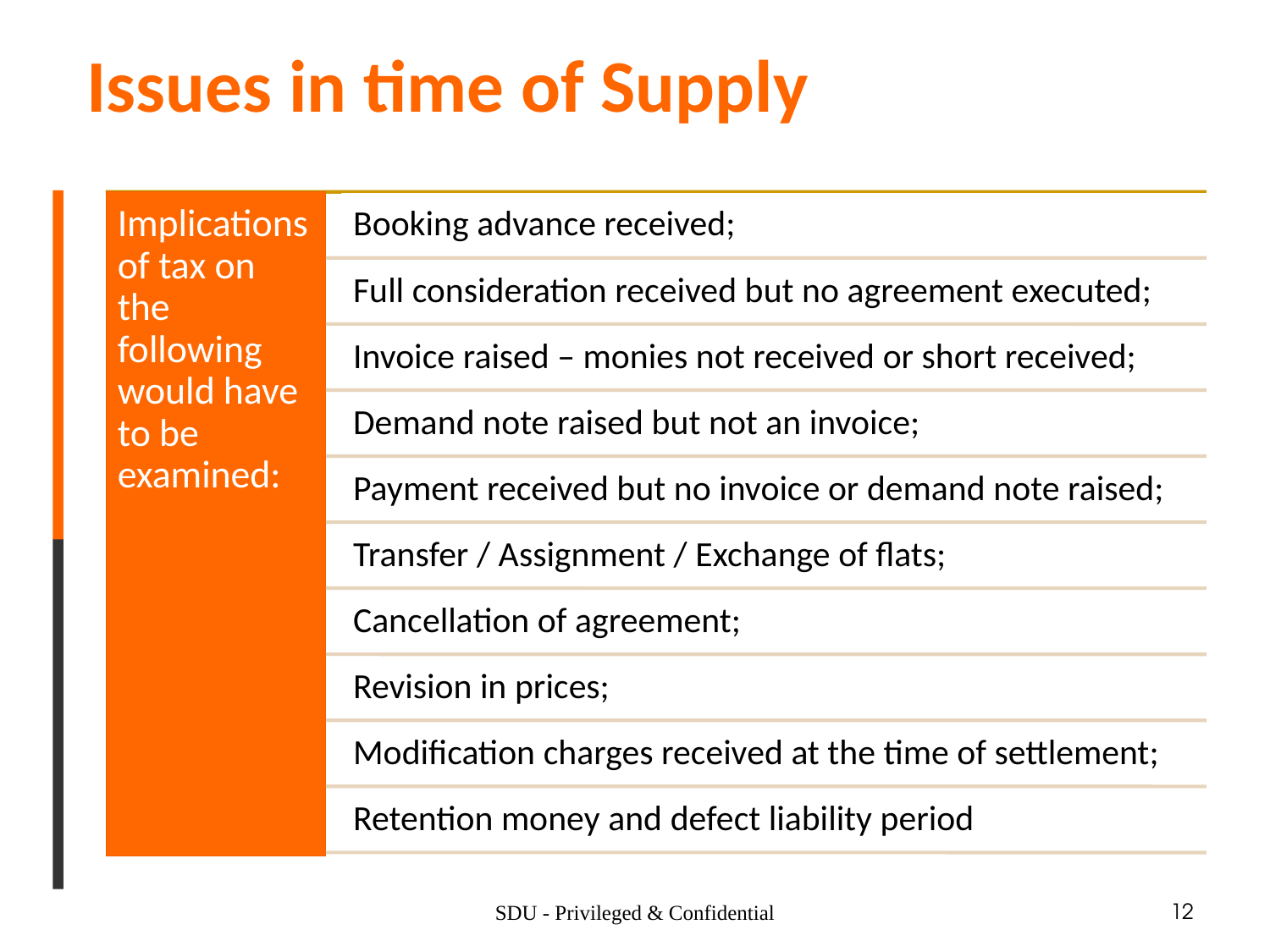

Issues in time of Supply
Implications of tax on the following would have to be examined:
Booking advance received;
Full consideration received but no agreement executed;
Invoice raised – monies not received or short received;
Demand note raised but not an invoice;
Payment received but no invoice or demand note raised;
Transfer / Assignment / Exchange of flats;
Cancellation of agreement;
Revision in prices;
Modification charges received at the time of settlement;
Retention money and defect liability period
12
SDU - Privileged & Confidential